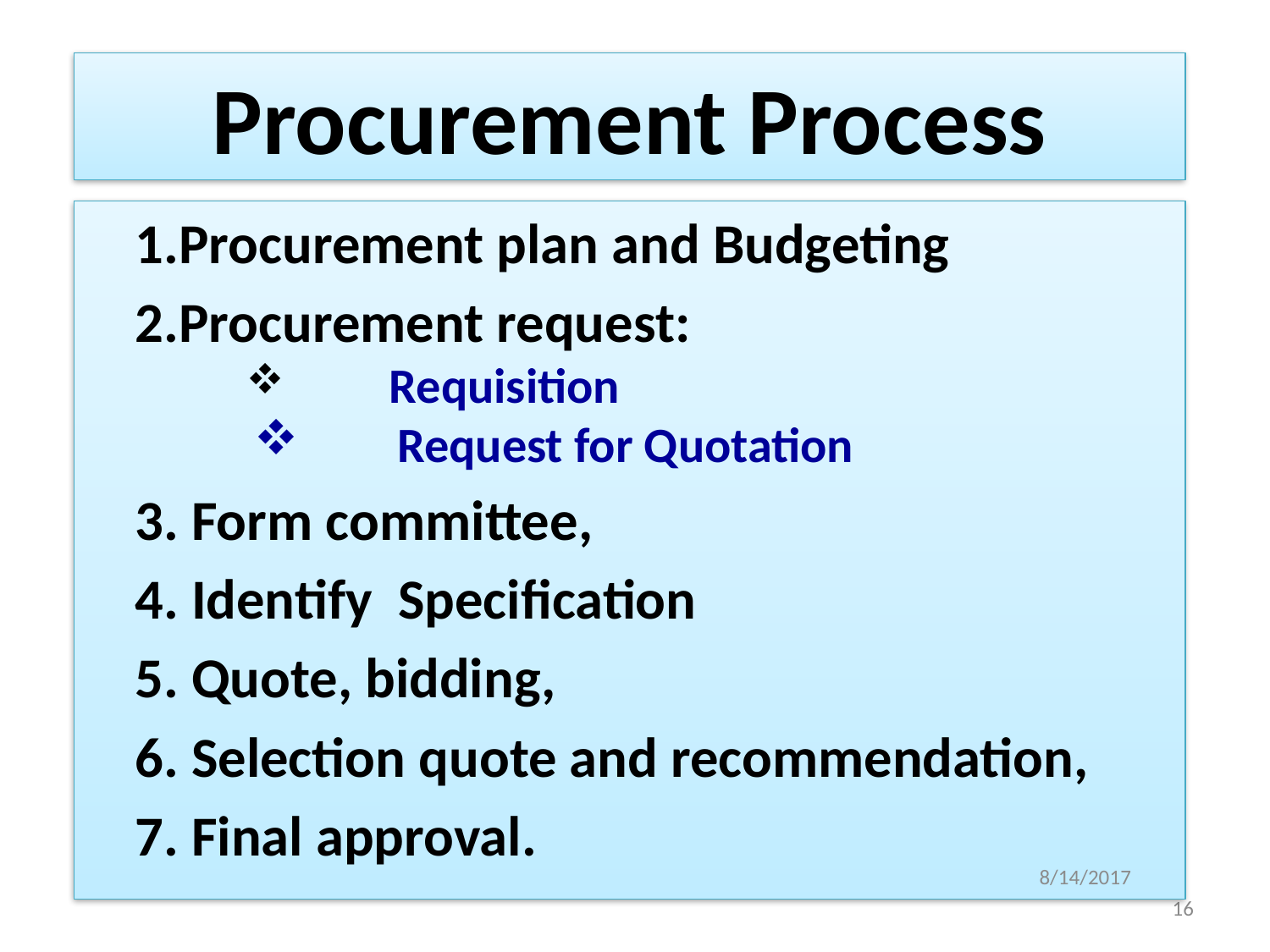

# Procurement Process
Procurement plan and Budgeting
Procurement request:
	Requisition
	Request for Quotation
3. Form committee,
4. Identify  Specification
5. Quote, bidding,
6. Selection quote and recommendation,
7. Final approval.

8/14/2017
16